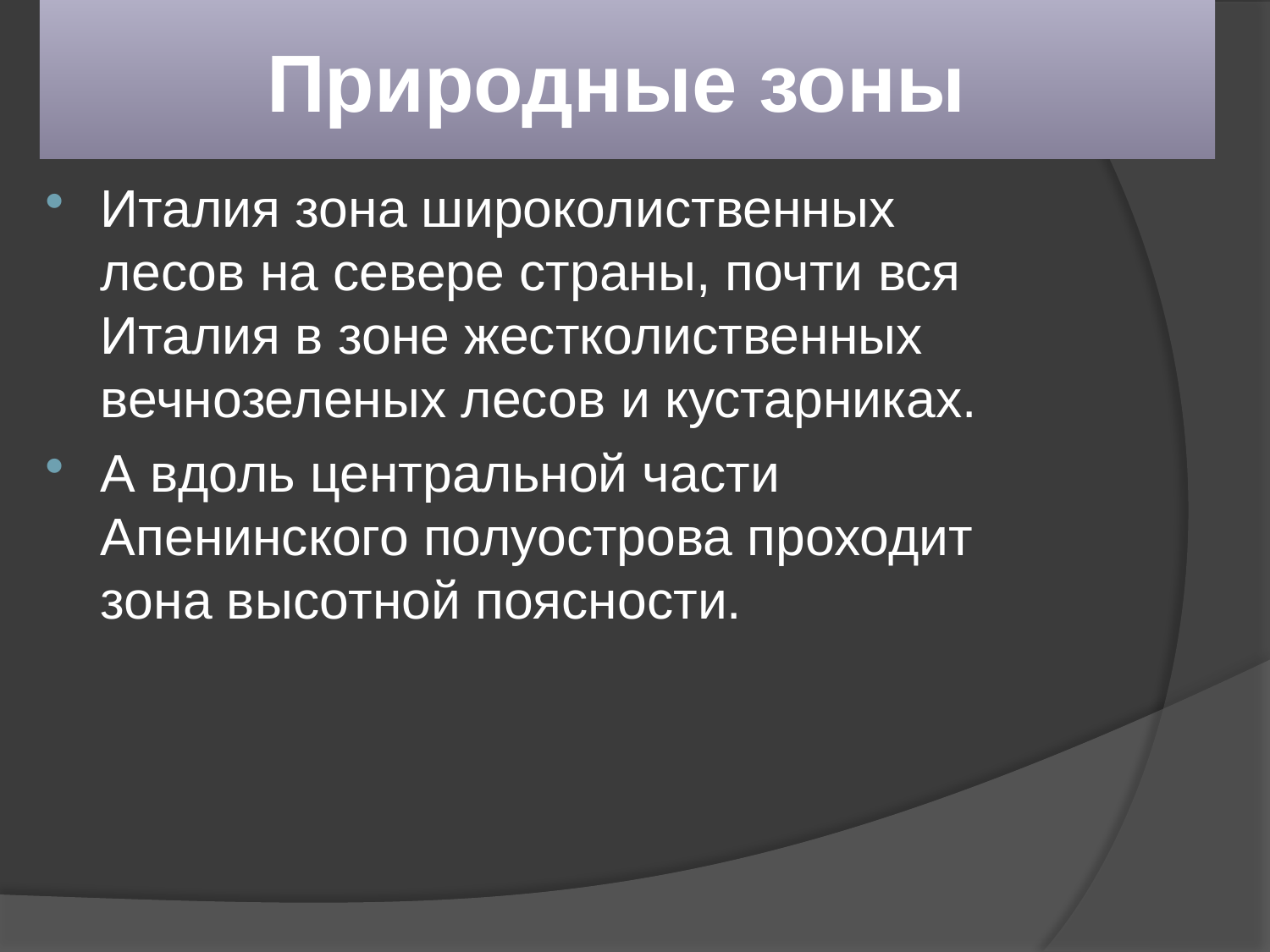

# Природные зоны
Италия зона широколиственных лесов на севере страны, почти вся Италия в зоне жестколиственных вечнозеленых лесов и кустарниках.
А вдоль центральной части Апенинского полуострова проходит зона высотной поясности.